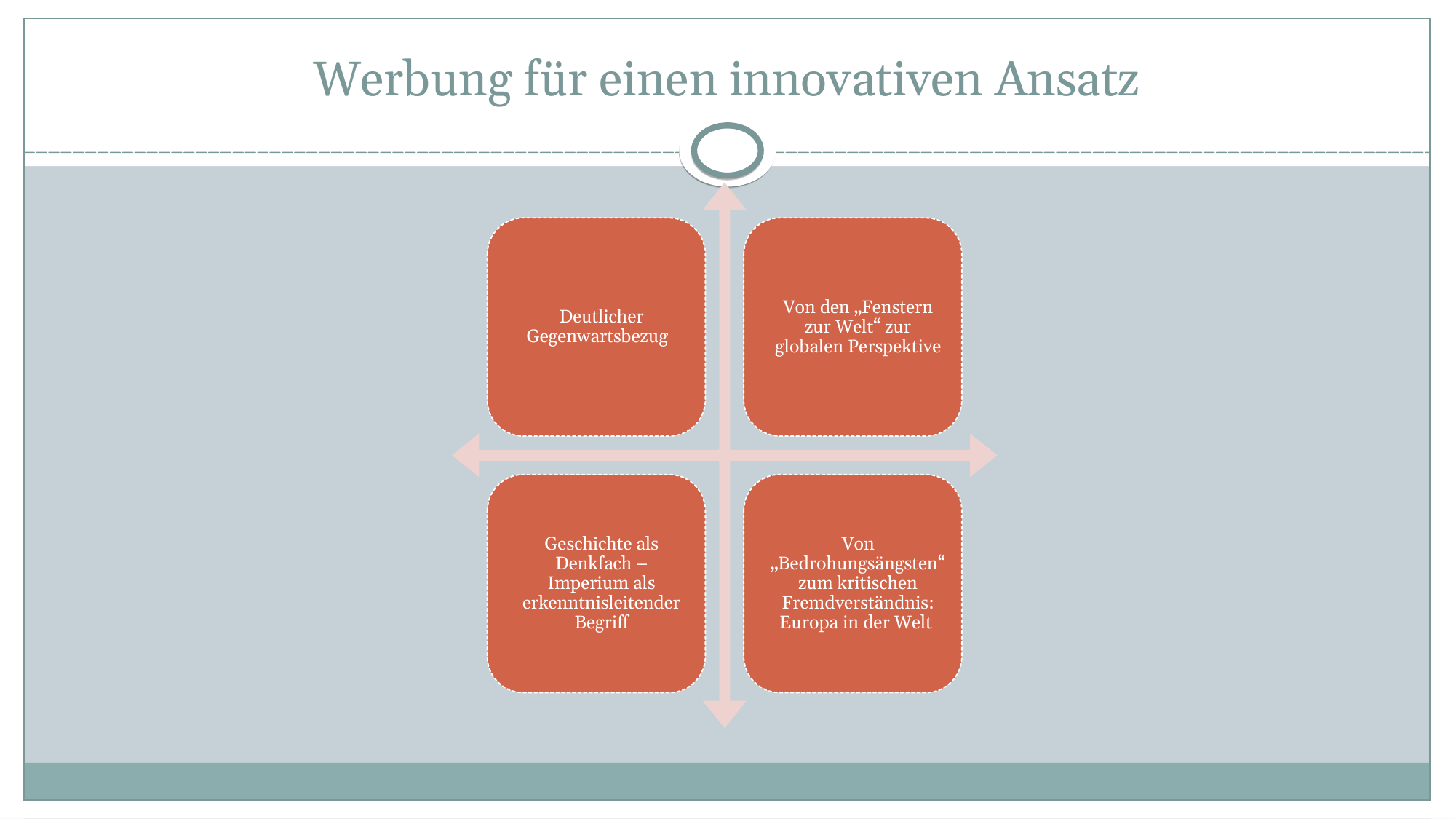

Werbung für einen innovativen Ansatz

Deutlicher Gegenwartsbezug
Von den „Fenstern zur Welt“ zur globalen Perspektive
Geschichte als Denkfach – Imperium als erkenntnisleitender Begriff
Von „Bedrohungsängsten“ zum kritischen Fremdverständnis: Europa in der Welt